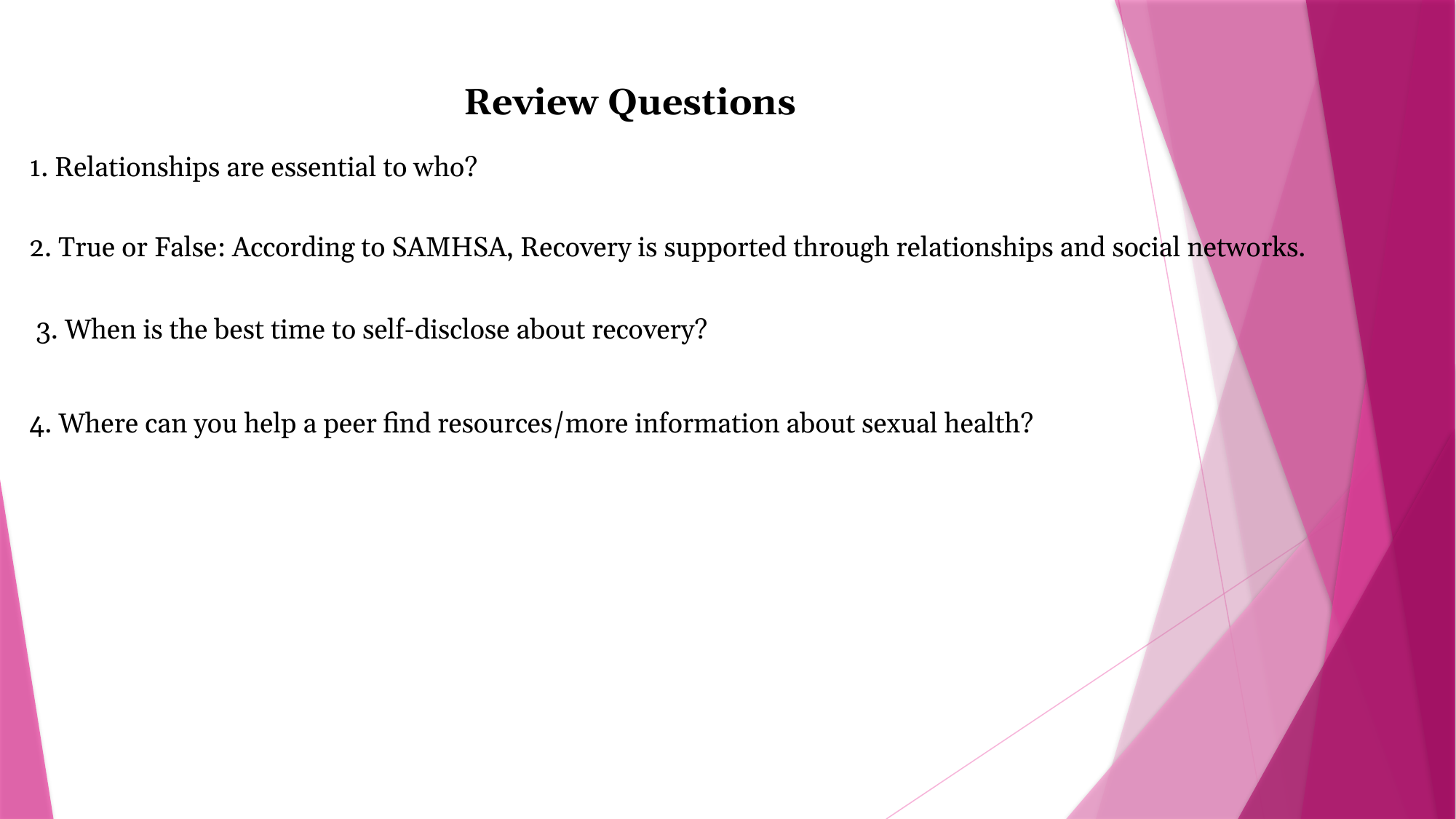

# Review Questions
1. Relationships are essential to who?
2. True or False: According to SAMHSA, Recovery is supported through relationships and social networks.
 3. When is the best time to self-disclose about recovery?

4. Where can you help a peer find resources/more information about sexual health?